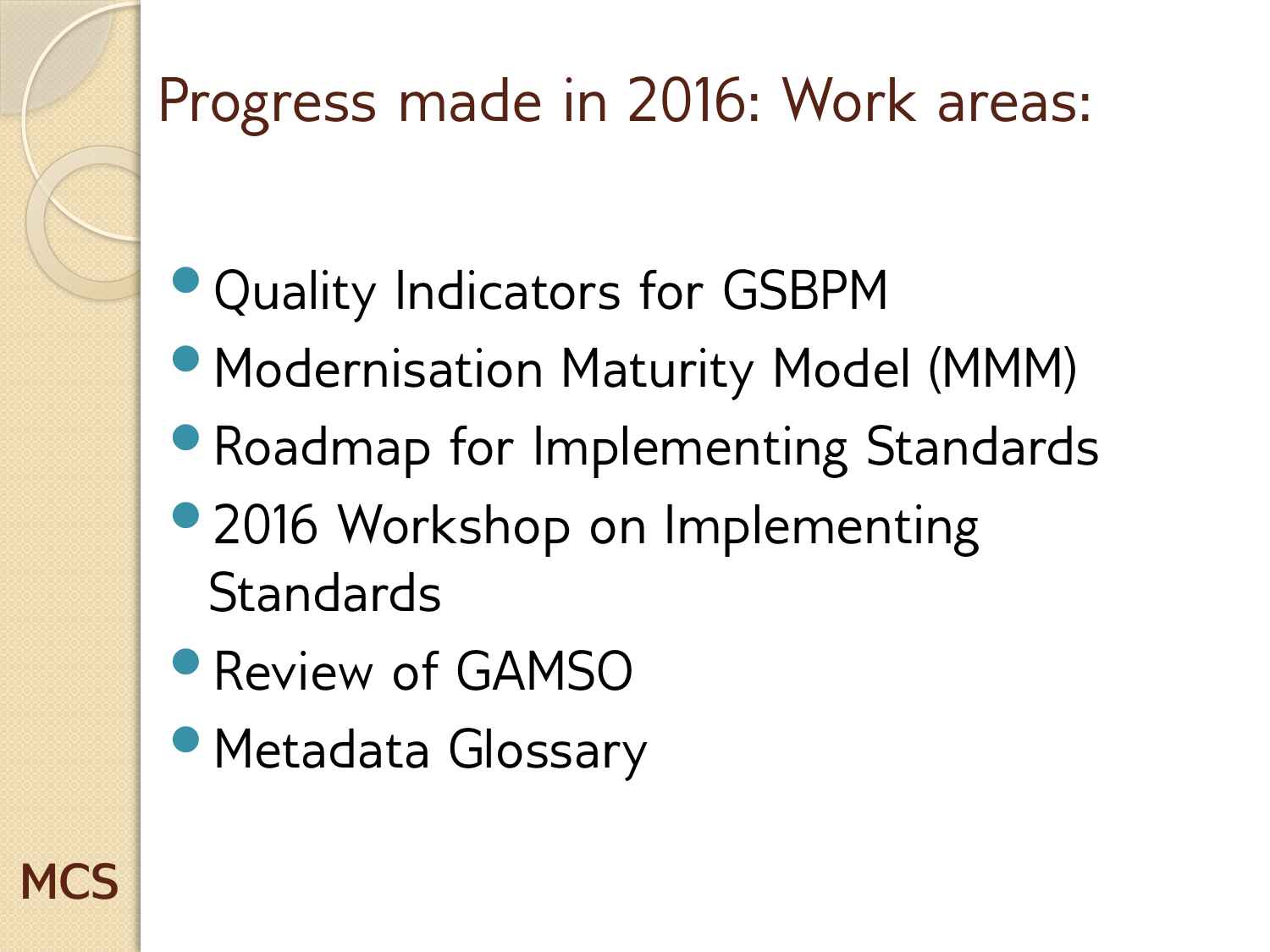

# Progress made in 2016: Work areas:
Quality Indicators for GSBPM
Modernisation Maturity Model (MMM)
Roadmap for Implementing Standards
2016 Workshop on Implementing Standards
Review of GAMSO
Metadata Glossary
MCS